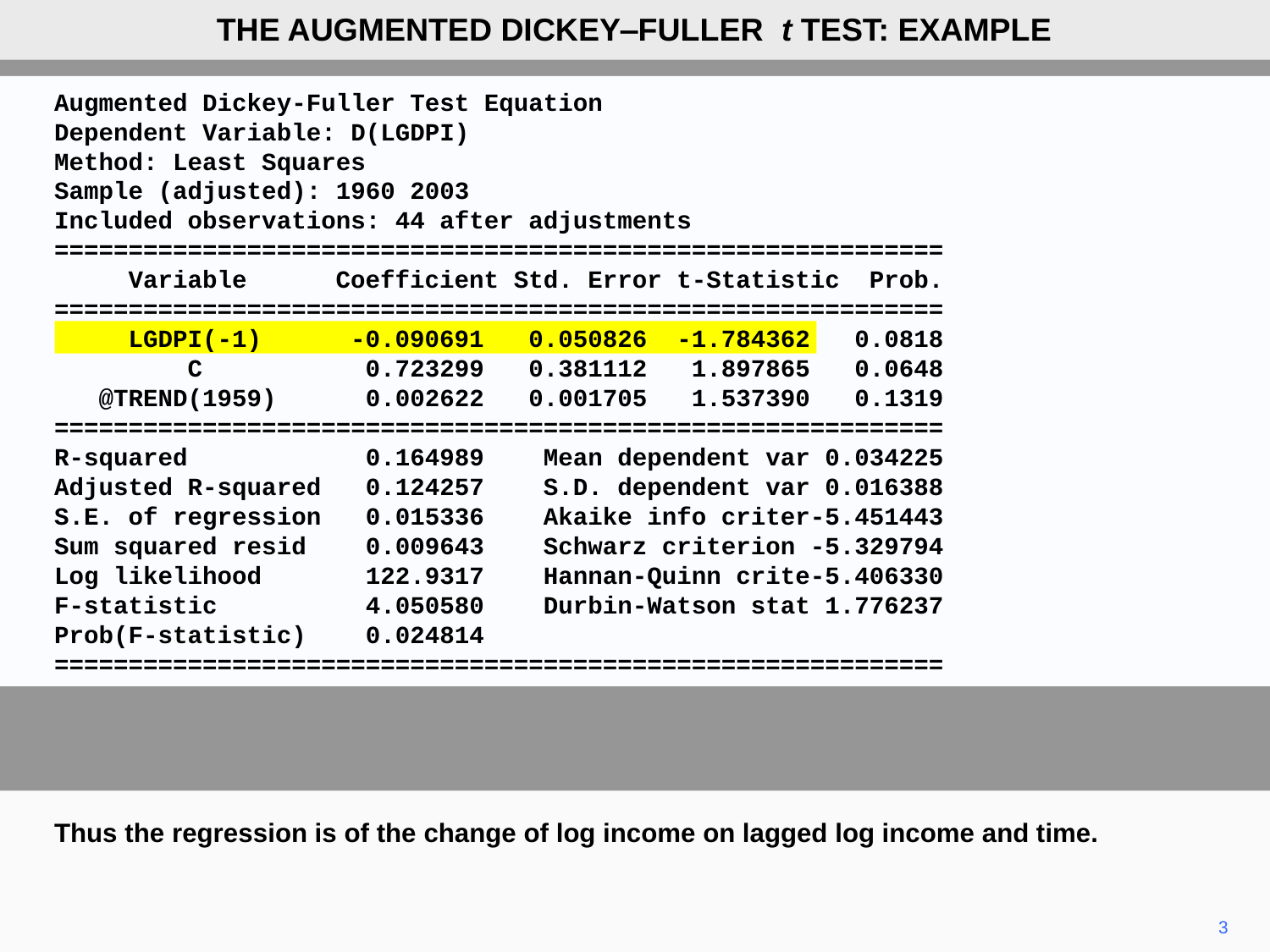

THE AUGMENTED DICKEY‒FULLER  t TEST: EXAMPLE

Augmented Dickey-Fuller Test Equation
Dependent Variable: D(LGDPI)
Method: Least Squares
Sample (adjusted): 1960 2003
Included observations: 44 after adjustments
============================================================
     Variable      Coefficient Std. Error t-Statistic  Prob.
============================================================
     LGDPI(-1)      -0.090691   0.050826  -1.784362   0.0818
         C           0.723299   0.381112   1.897865   0.0648
   @TREND(1959)      0.002622   0.001705   1.537390   0.1319
============================================================
R-squared            0.164989    Mean dependent var 0.034225
Adjusted R-squared   0.124257    S.D. dependent var 0.016388
S.E. of regression   0.015336    Akaike info criter-5.451443
Sum squared resid    0.009643    Schwarz criterion -5.329794
Log likelihood       122.9317    Hannan-Quinn crite-5.406330
F-statistic          4.050580    Durbin-Watson stat 1.776237
Prob(F-statistic)    0.024814
============================================================

Thus the regression is of the change of log income on lagged log income and time.
3